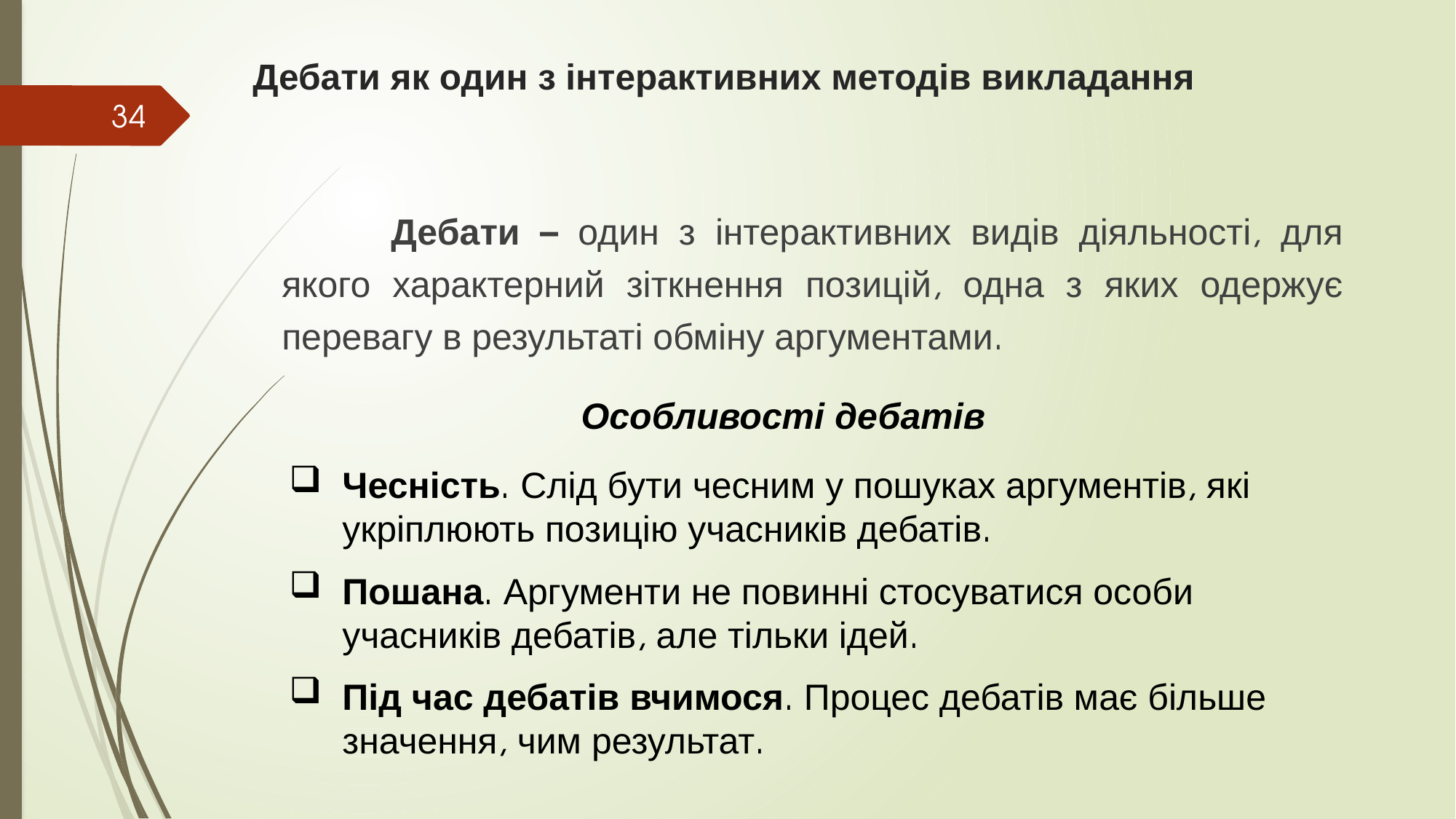

# Дебати як один з інтерактивних методів викладання
34
		Дебати – один з інтерактивних видів діяльності, для якого характерний зіткнення позицій, одна з яких одержує перевагу в результаті обміну аргументами.

Особливості дебатів
Чесність. Слід бути чесним у пошуках аргументів, які укріплюють позицію учасників дебатів.
Пошана. Аргументи не повинні стосуватися особи учасників дебатів, але тільки ідей.
Під час дебатів вчимося. Процес дебатів має більше значення, чим результат.